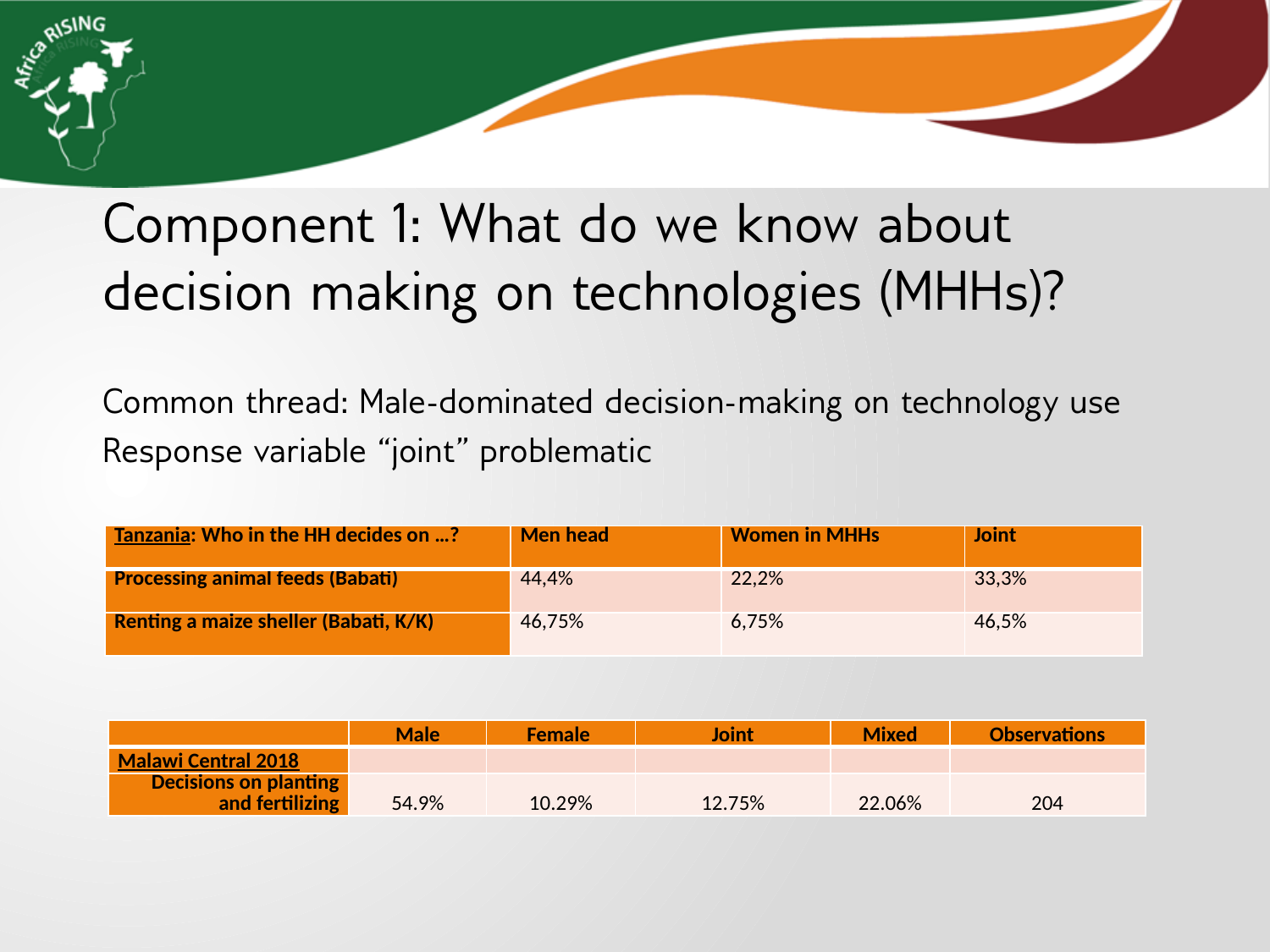

Component 1: What do we know about decision making on technologies (MHHs)?

Common thread: Male-dominated decision-making on technology use
Response variable “joint” problematic
| Tanzania: Who in the HH decides on …? | Men head | Women in MHHs | Joint |
| --- | --- | --- | --- |
| Processing animal feeds (Babati) | 44,4% | 22,2% | 33,3% |
| Renting a maize sheller (Babati, K/K) | 46,75% | 6,75% | 46,5% |
|  | Male | Female | Joint | Mixed | Observations |
| --- | --- | --- | --- | --- | --- |
| Malawi Central 2018 |  |  |  |  |  |
| Decisions on planting and fertilizing | 54.9% | 10.29% | 12.75% | 22.06% | 204 |